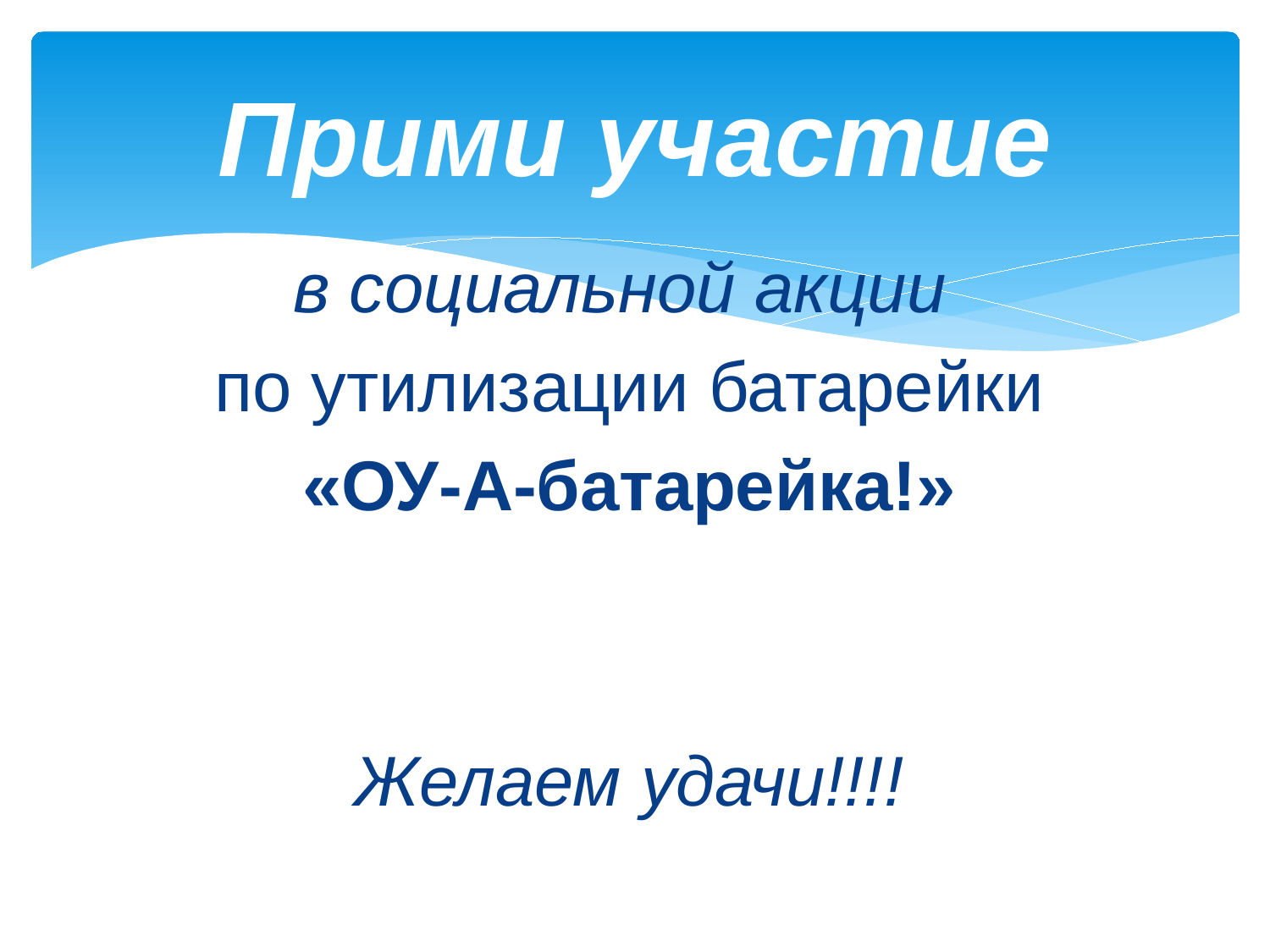

# Прими участие
в социальной акции
по утилизации батарейки
«ОУ-А-батарейка!»

Желаем удачи!!!!